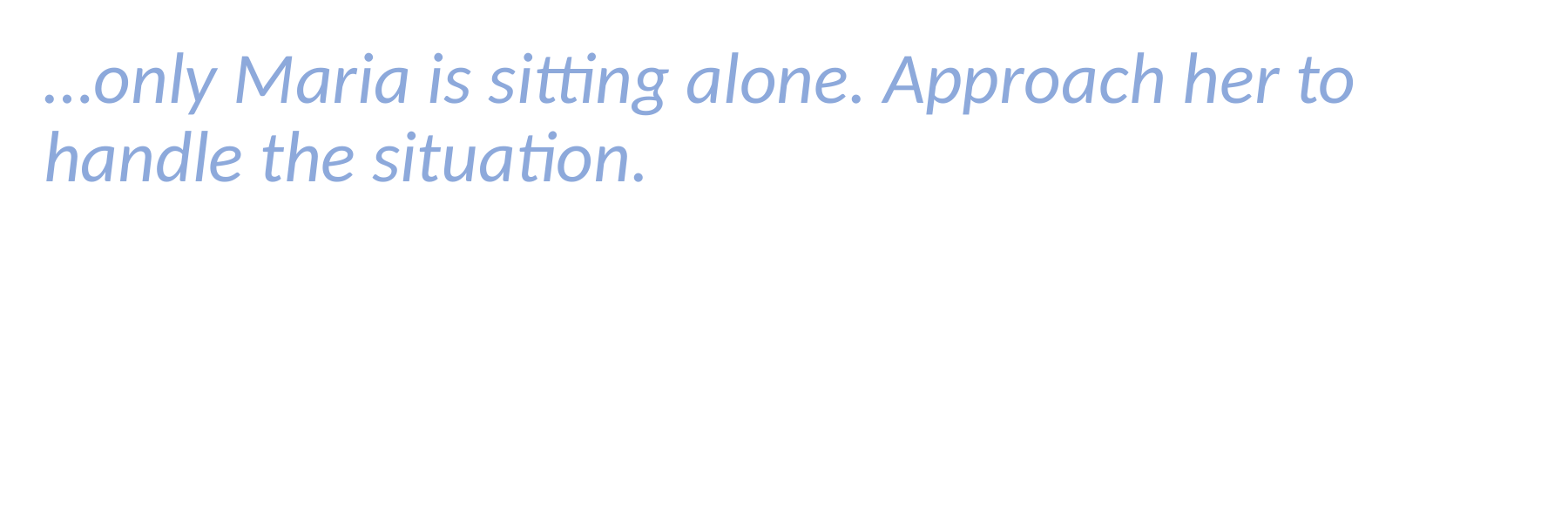

…only Maria is sitting alone. Approach her to handle the situation.